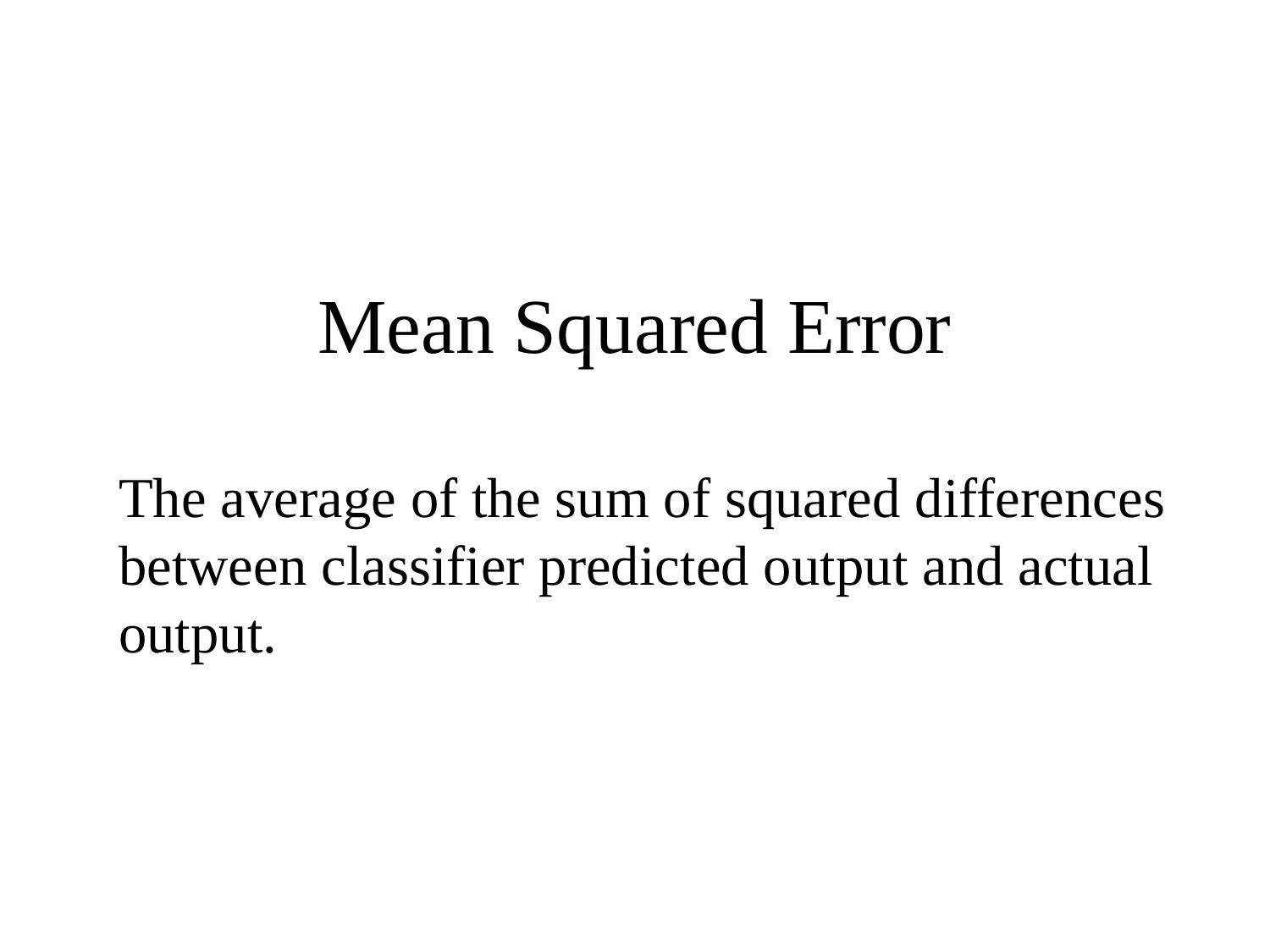

# Mean Squared Error
The average of the sum of squared differences between classifier predicted output and actual output.